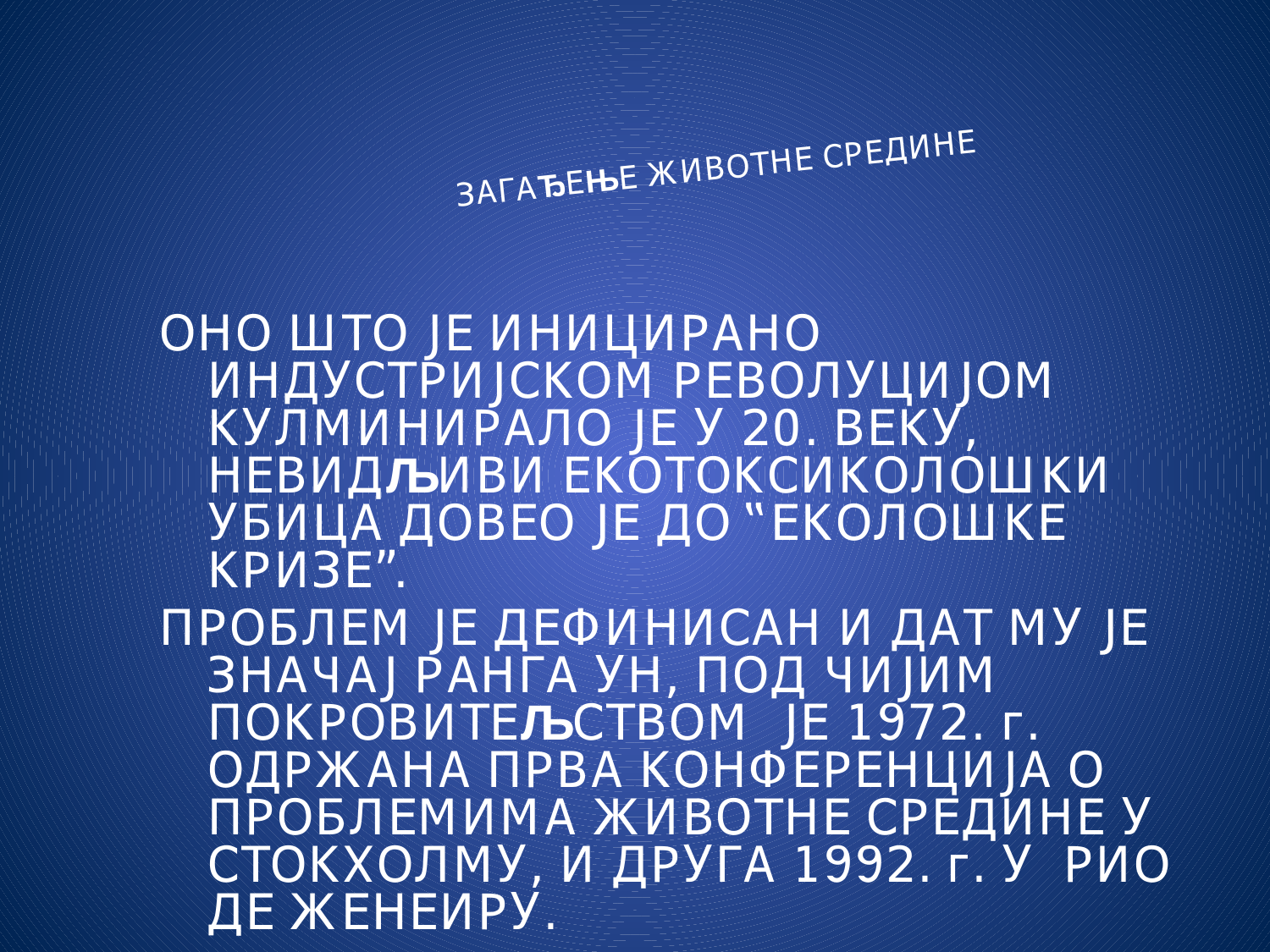

ЗАГАЂЕЊЕ ЖИВОТНЕ СРЕДИНЕ
ОНО ШТО ЈЕ ИНИЦИРАНО ИНДУСТРИЈСКОМ РЕВОЛУЦИЈОМ КУЛМИНИРАЛО ЈЕ У 20. ВЕКУ, НЕВИДЉИВИ ЕКОТОКСИКОЛОШКИ УБИЦА ДОВЕО ЈЕ ДО “ЕКОЛОШКЕ КРИЗЕ”.
ПРОБЛЕМ ЈЕ ДЕФИНИСАН И ДАТ МУ ЈЕ ЗНАЧАЈ РАНГА УН, ПОД ЧИЈИМ ПОКРОВИТЕЉСТВОМ  ЈЕ 1972. г. ОДРЖАНА ПРВА КОНФЕРЕНЦИЈА О ПРОБЛЕМИМА ЖИВОТНЕ СРЕДИНЕ У СТОКХОЛМУ, И ДРУГА 1992. г. У  РИО  ДЕ ЖЕНЕИРУ.